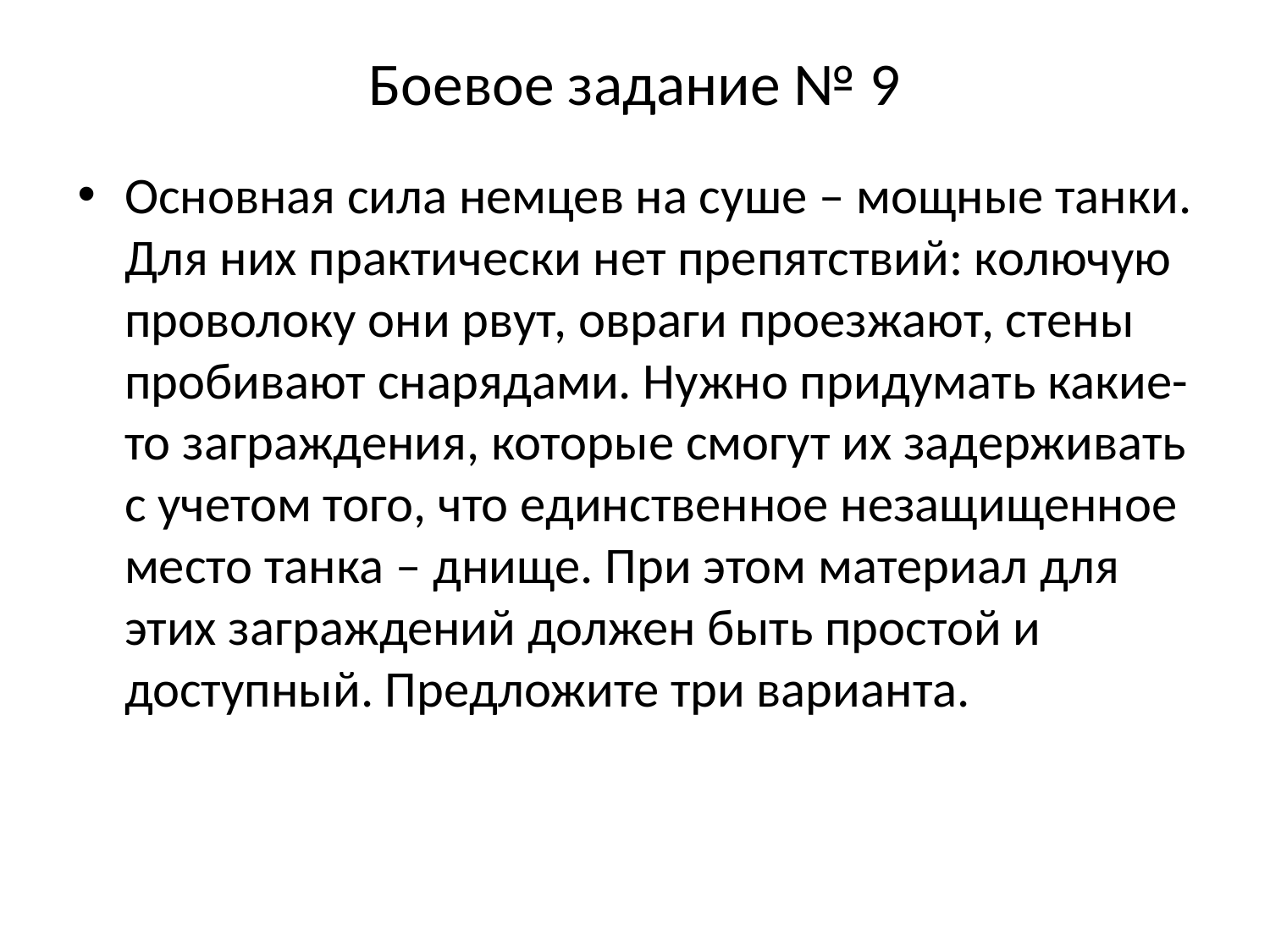

# Боевое задание № 9
Основная сила немцев на суше – мощные танки. Для них практически нет препятствий: колючую проволоку они рвут, овраги проезжают, стены пробивают снарядами. Нужно придумать какие-то заграждения, которые смогут их задерживать с учетом того, что единственное незащищенное место танка – днище. При этом материал для этих заграждений должен быть простой и доступный. Предложите три варианта.